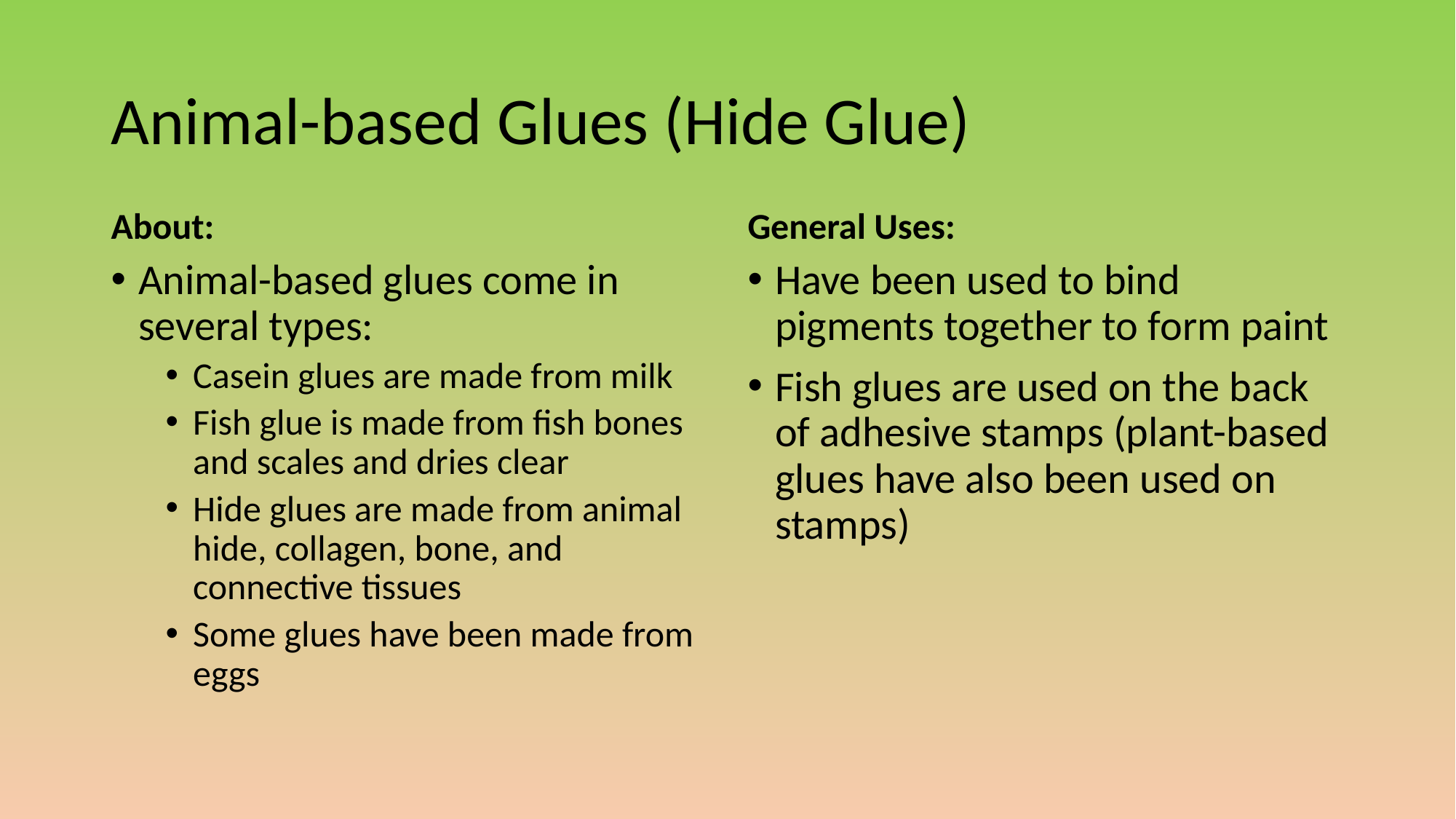

# Animal-based Glues (Hide Glue)
About:
General Uses:
Animal-based glues come in several types:
Casein glues are made from milk
Fish glue is made from fish bones and scales and dries clear
Hide glues are made from animal hide, collagen, bone, and connective tissues
Some glues have been made from eggs

Have been used to bind pigments together to form paint
Fish glues are used on the back of adhesive stamps (plant-based glues have also been used on stamps)